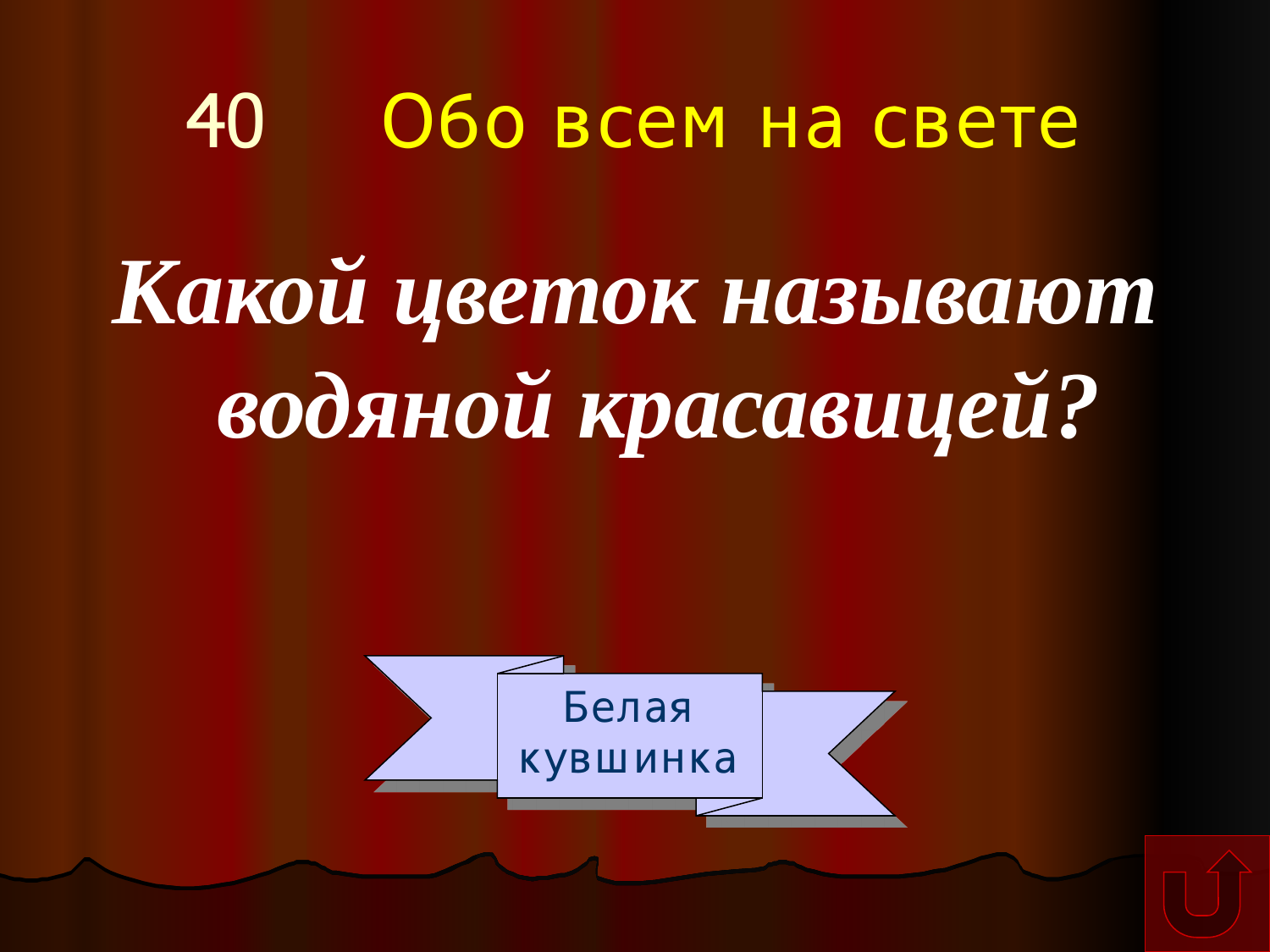

# 40     Обо всем на свете
Какой цветок называют водяной красавицей?
Белая кувшинка